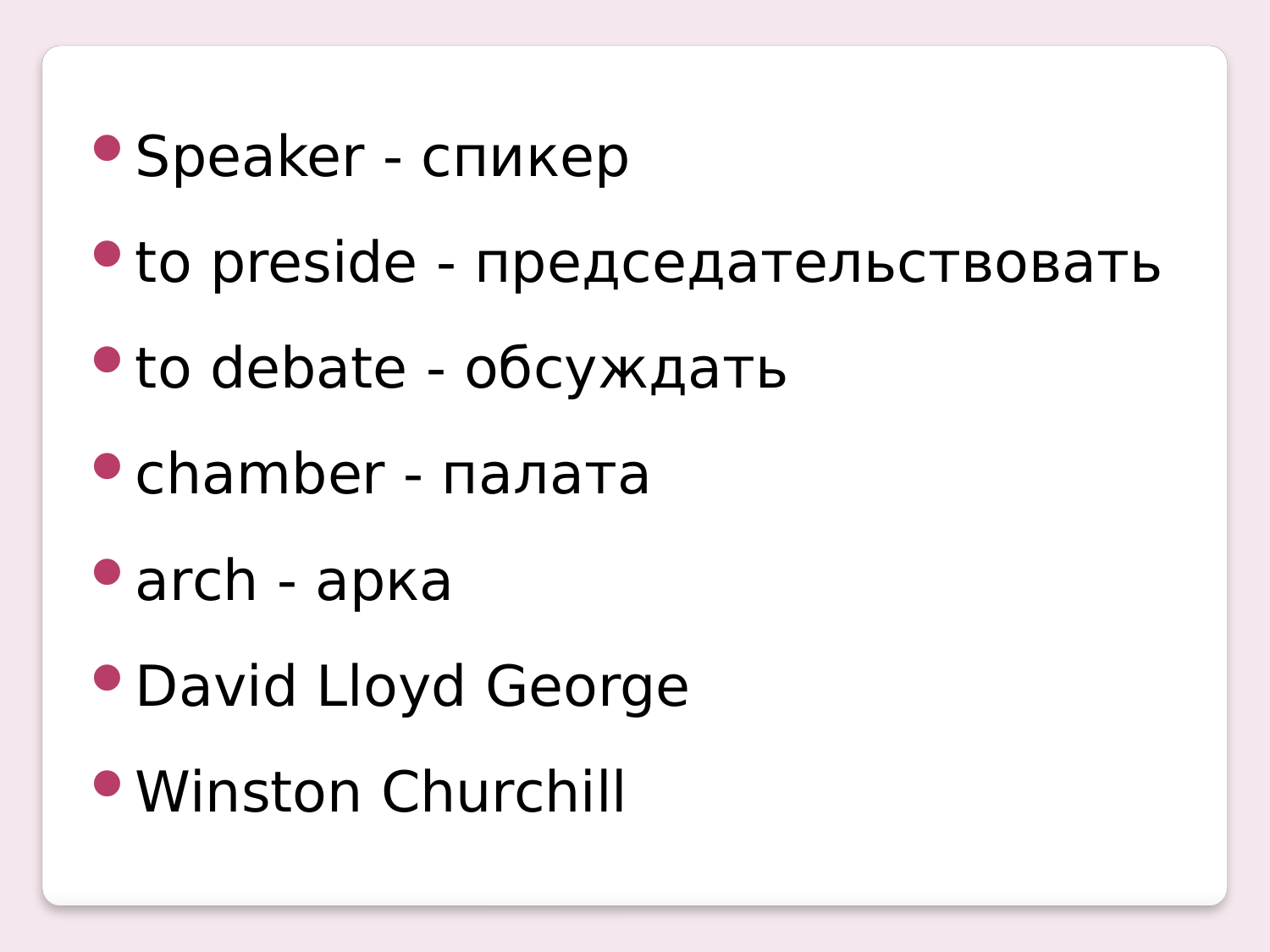

Speaker - спикер
to preside - председательствовать
to debate - обсуждать
chamber - палата
arch - арка
David Lloyd George
Winston Churchill